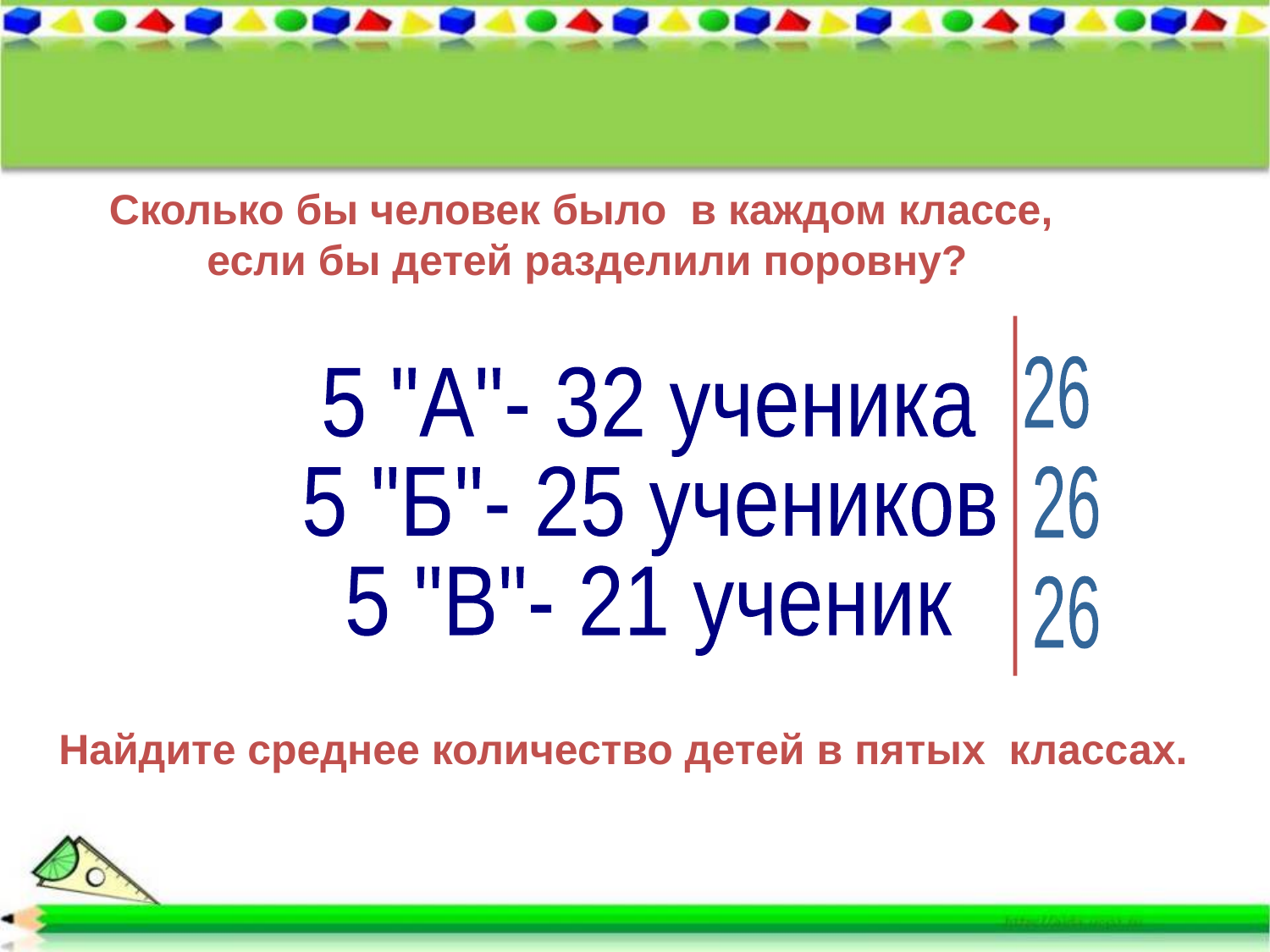

Сколько бы человек было  в каждом классе,
если бы детей разделили поровну?

26
5 "А"- 32 ученика
5 "Б"- 25 учеников
5 "В"- 21 ученик
26
26
Найдите среднее количество детей в пятых  классах.